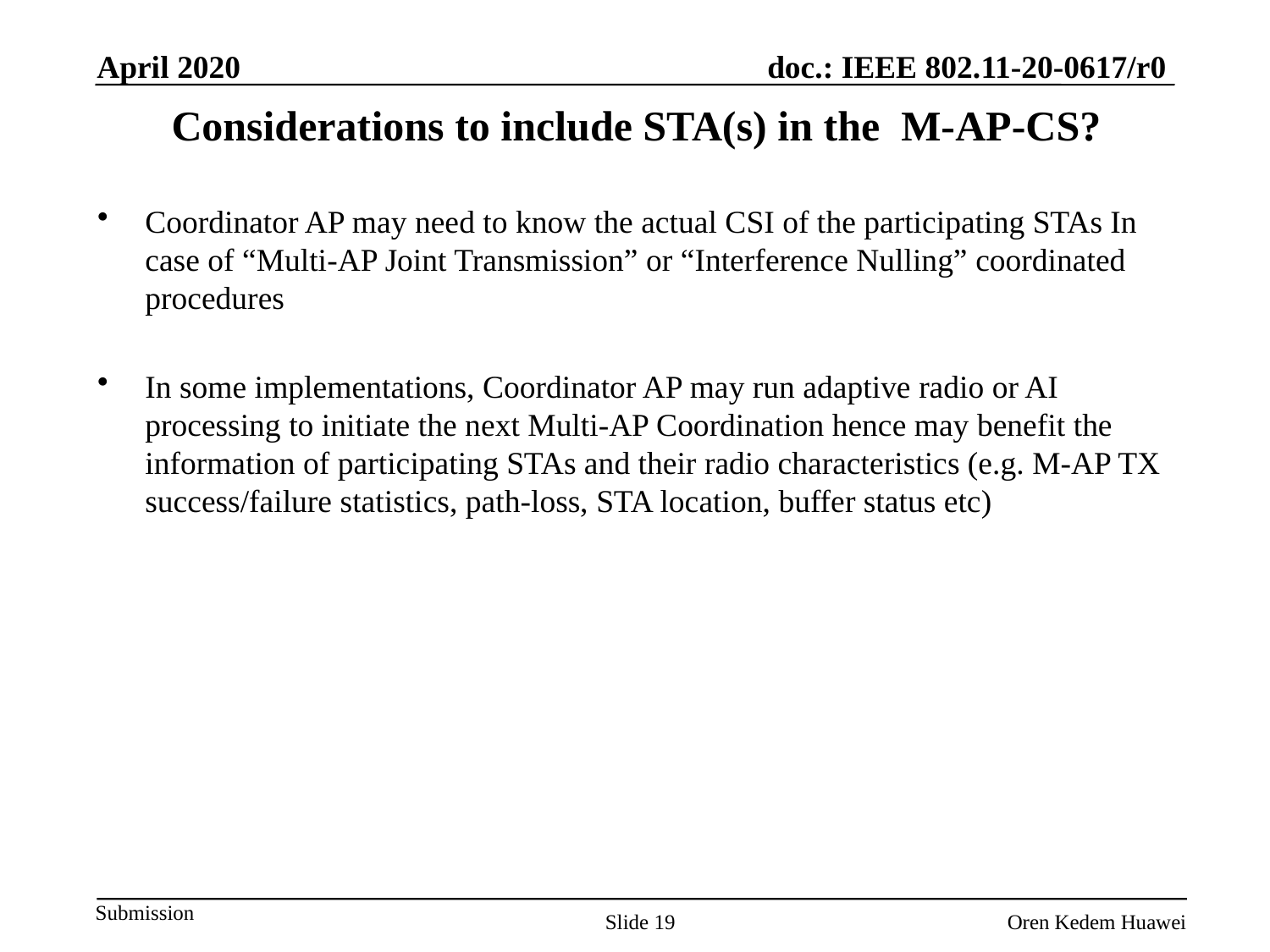

April 2020
Considerations to include STA(s) in the  M-AP-CS?
Coordinator AP may need to know the actual CSI of the participating STAs In case of “Multi-AP Joint Transmission” or “Interference Nulling” coordinated procedures

In some implementations, Coordinator AP may run adaptive radio or AI processing to initiate the next Multi-AP Coordination hence may benefit the information of participating STAs and their radio characteristics (e.g. M-AP TX success/failure statistics, path-loss, STA location, buffer status etc)

Slide 19
Oren Kedem Huawei